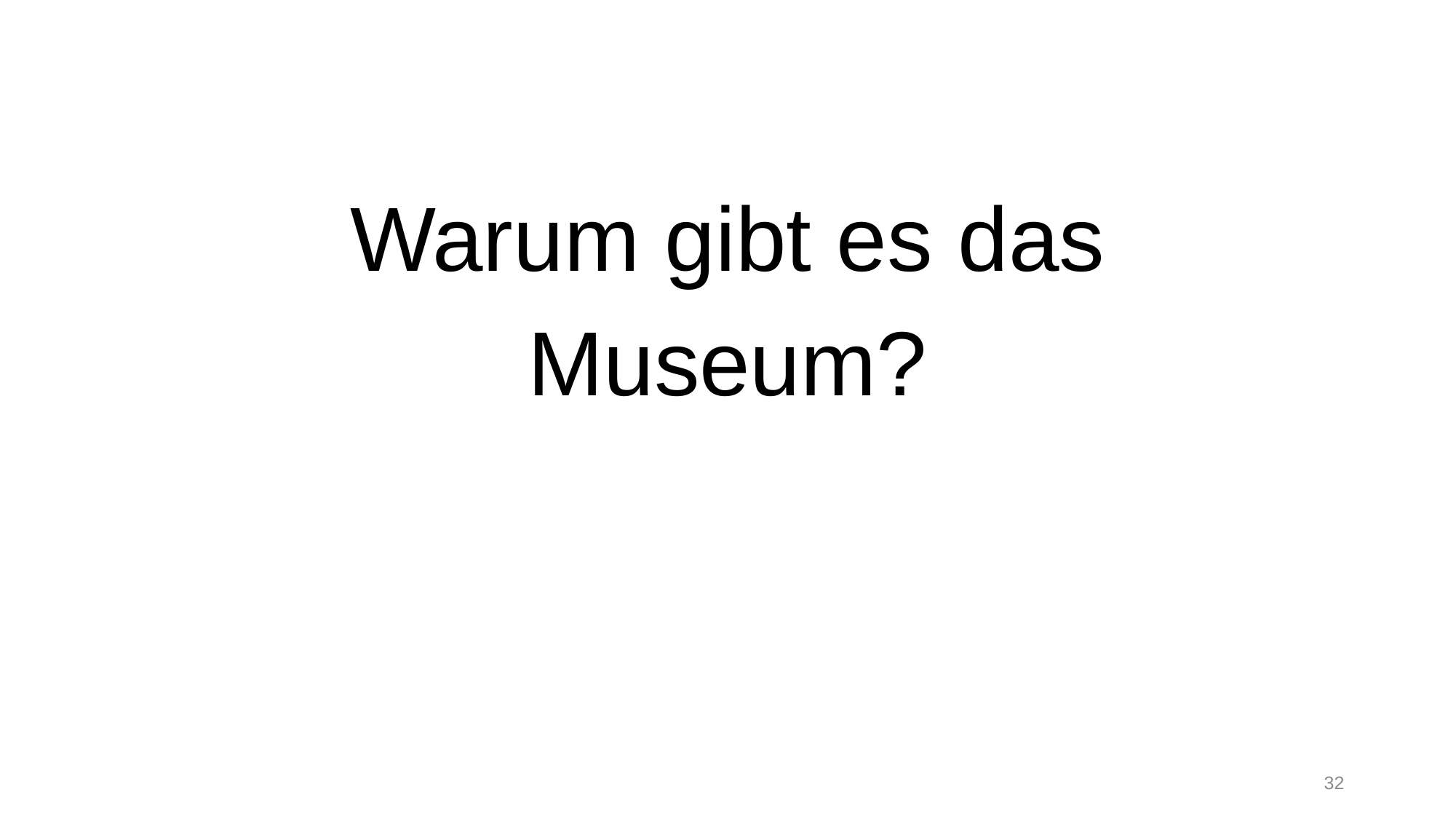

# Warum gibt es das Museum?
32